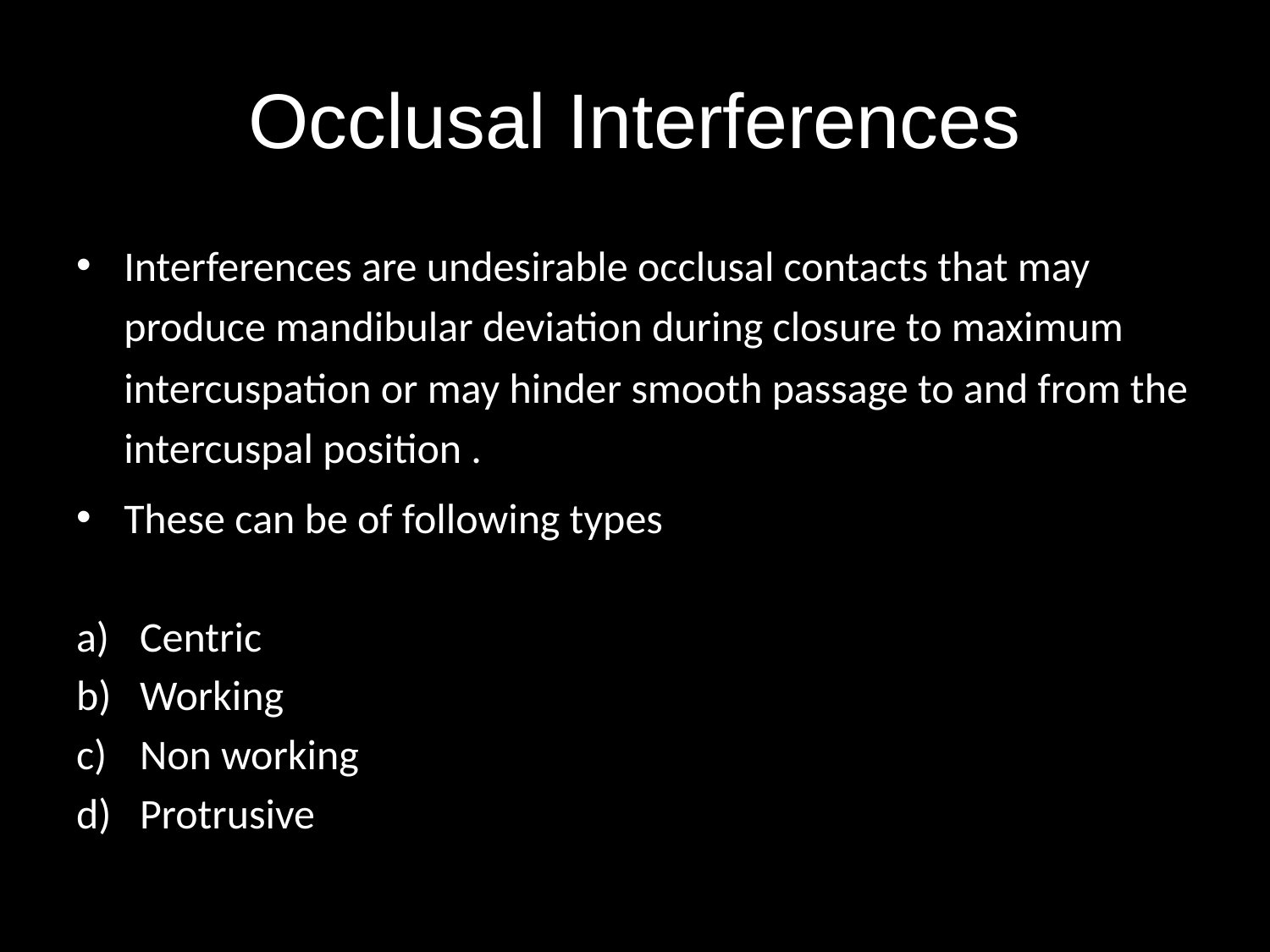

# Occlusal Interferences
Interferences are undesirable occlusal contacts that may produce mandibular deviation during closure to maximum intercuspation or may hinder smooth passage to and from the intercuspal position .
These can be of following types

Centric
Working
Non working
Protrusive